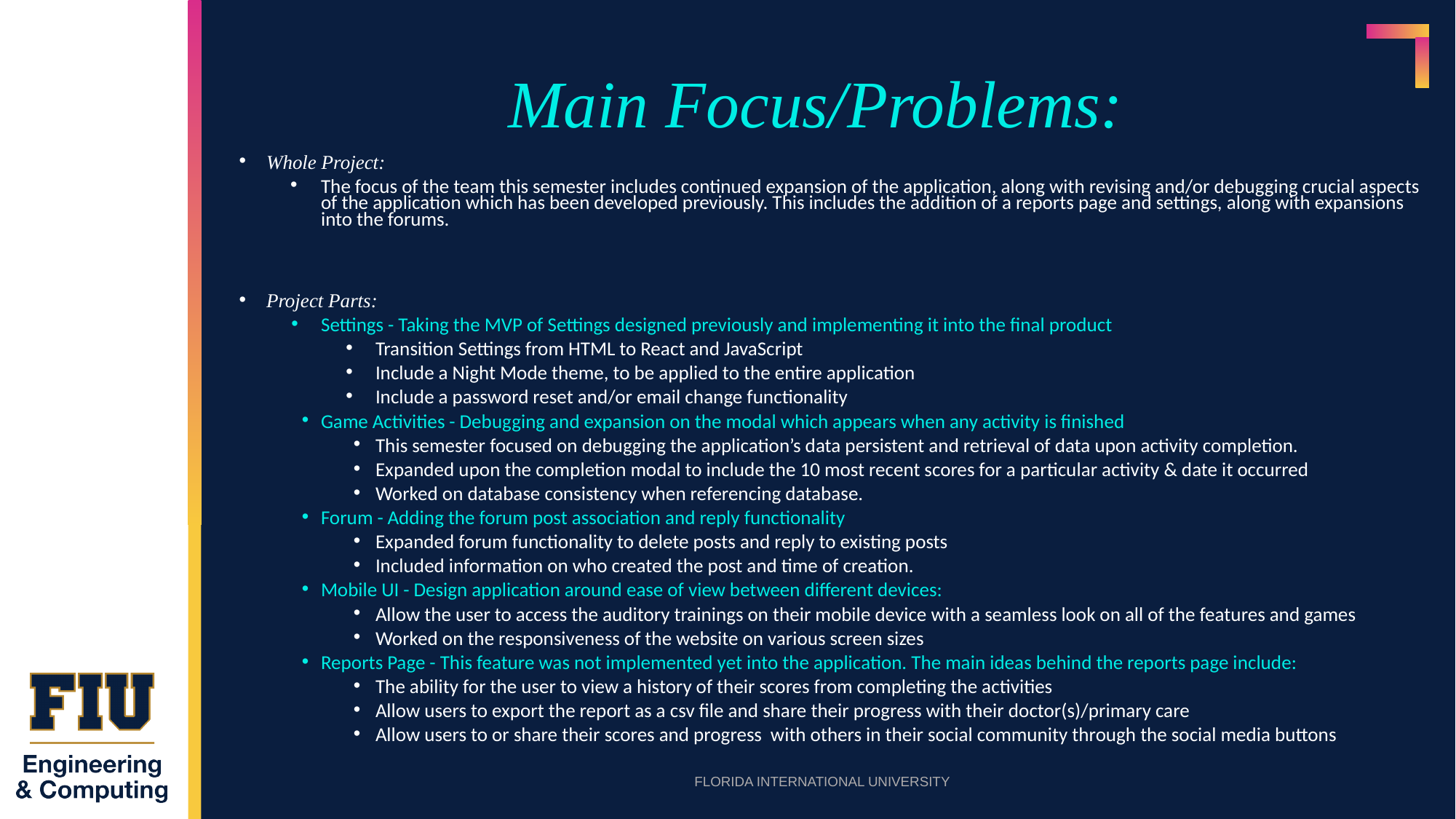

# Main Focus/Problems:
Whole Project:
The focus of the team this semester includes continued expansion of the application, along with revising and/or debugging crucial aspects of the application which has been developed previously. This includes the addition of a reports page and settings, along with expansions into the forums.
Project Parts:
Settings - Taking the MVP of Settings designed previously and implementing it into the final product
Transition Settings from HTML to React and JavaScript
Include a Night Mode theme, to be applied to the entire application
Include a password reset and/or email change functionality
Game Activities - Debugging and expansion on the modal which appears when any activity is finished
This semester focused on debugging the application’s data persistent and retrieval of data upon activity completion.
Expanded upon the completion modal to include the 10 most recent scores for a particular activity & date it occurred
Worked on database consistency when referencing database.
Forum - Adding the forum post association and reply functionality
Expanded forum functionality to delete posts and reply to existing posts
Included information on who created the post and time of creation.
Mobile UI - Design application around ease of view between different devices:
Allow the user to access the auditory trainings on their mobile device with a seamless look on all of the features and games
Worked on the responsiveness of the website on various screen sizes
Reports Page - This feature was not implemented yet into the application. The main ideas behind the reports page include:
The ability for the user to view a history of their scores from completing the activities
Allow users to export the report as a csv file and share their progress with their doctor(s)/primary care
Allow users to or share their scores and progress  with others in their social community through the social media buttons